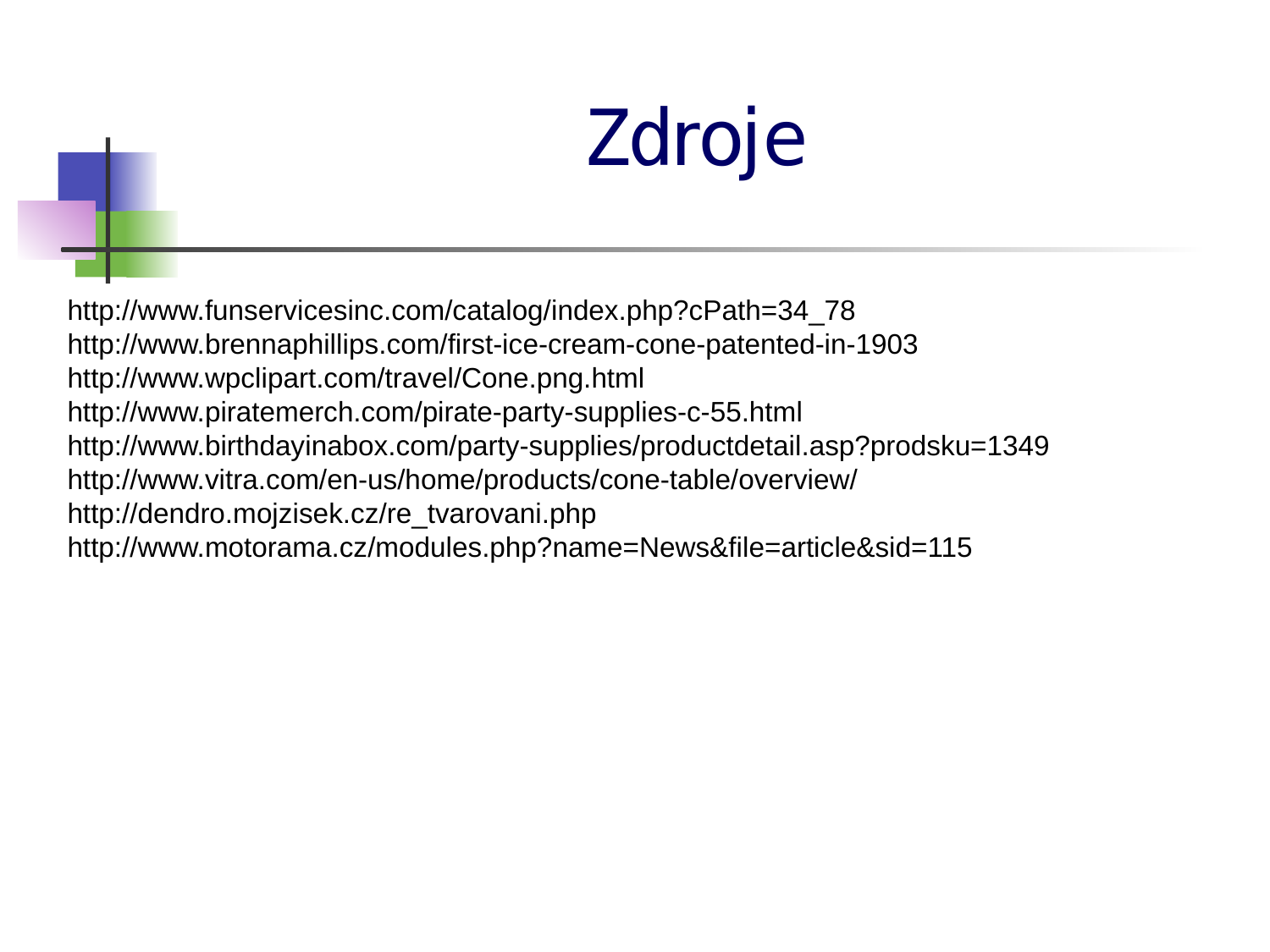

Zdroje
http://www.funservicesinc.com/catalog/index.php?cPath=34_78
http://www.brennaphillips.com/first-ice-cream-cone-patented-in-1903
http://www.wpclipart.com/travel/Cone.png.html
http://www.piratemerch.com/pirate-party-supplies-c-55.html
http://www.birthdayinabox.com/party-supplies/productdetail.asp?prodsku=1349
http://www.vitra.com/en-us/home/products/cone-table/overview/
http://dendro.mojzisek.cz/re_tvarovani.php
http://www.motorama.cz/modules.php?name=News&file=article&sid=115